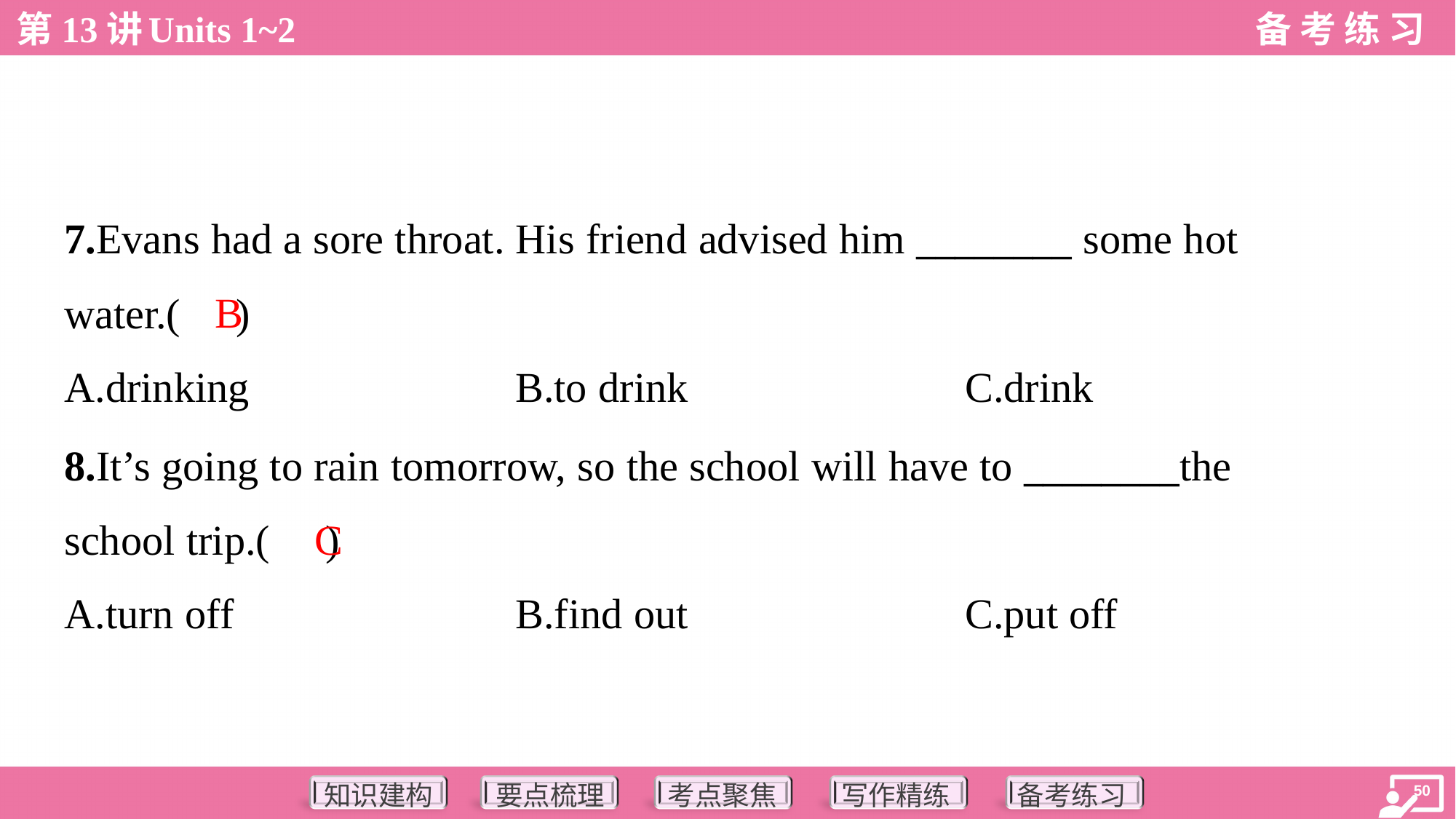

7.Evans had a sore throat. His friend advised him ________ some hot
water.(     )
B
A.drinking	B.to drink	C.drink
8.It’s going to rain tomorrow, so the school will have to ________the
school trip.(     )
C
A.turn off	B.find out	C.put off